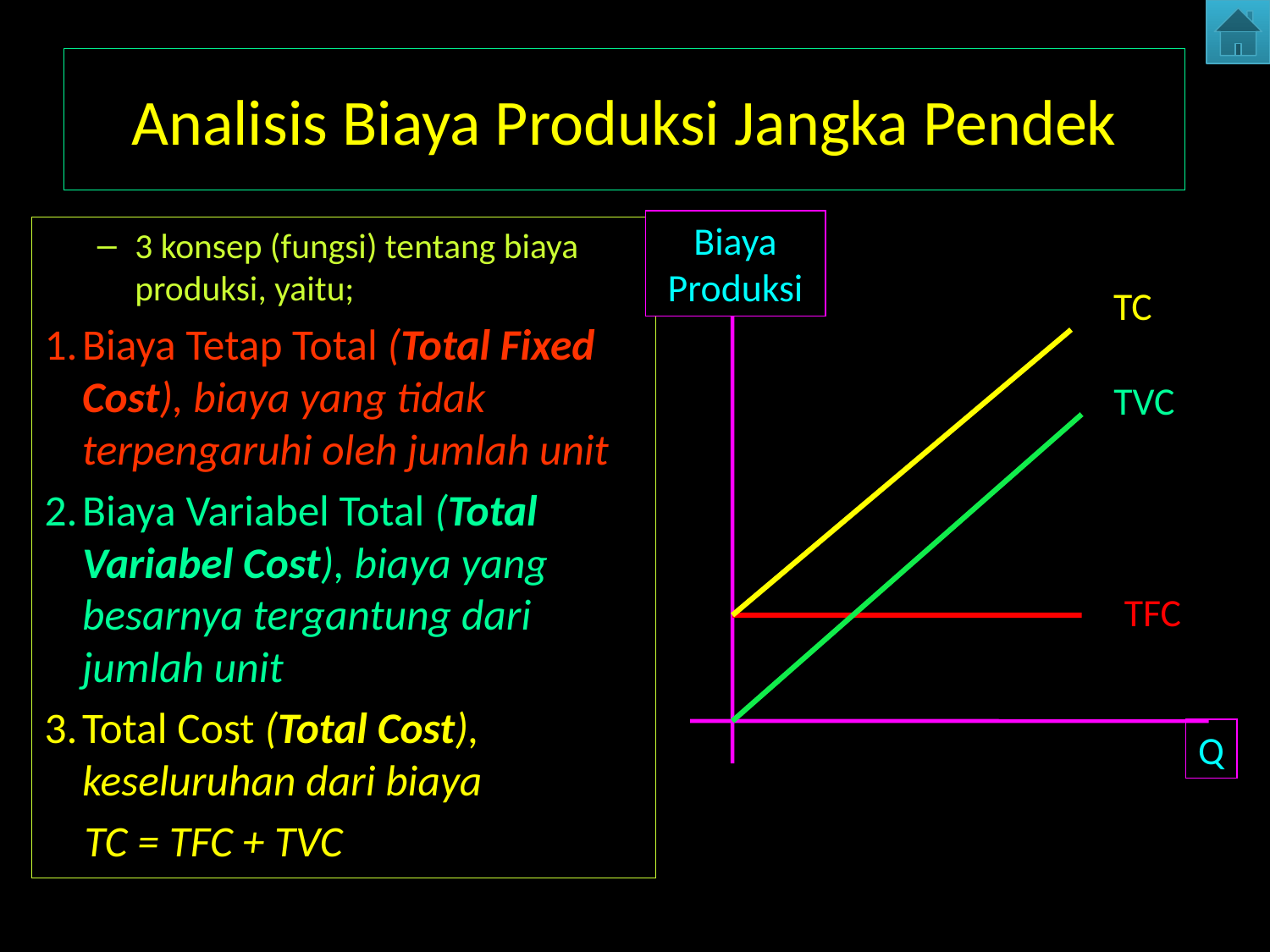

# Analisis Biaya Produksi Jangka Pendek
Biaya Produksi
3 konsep (fungsi) tentang biaya produksi, yaitu;
Biaya Tetap Total (Total Fixed Cost), biaya yang tidak terpengaruhi oleh jumlah unit
Biaya Variabel Total (Total Variabel Cost), biaya yang besarnya tergantung dari jumlah unit
Total Cost (Total Cost), keseluruhan dari biaya
    TC = TFC + TVC
TC

TVC

TFC

Q